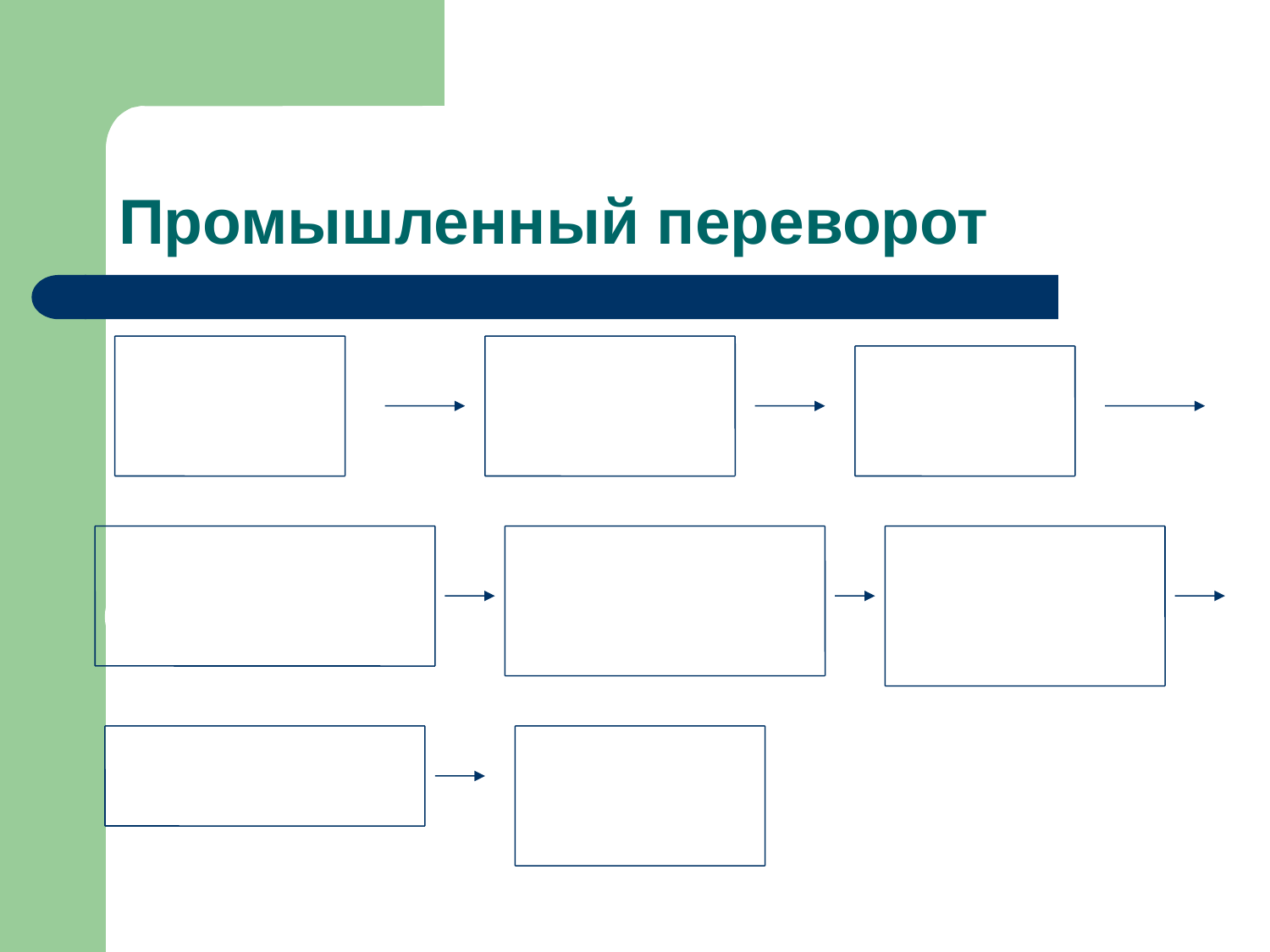

# Промышленный переворот

Рост числа
 безземельных
 крестьян
Рост
городского
населения

Рост
городов

Появление
системы машинного
производства
Рост потребления
фабричной продукции
рост английской
промышленности

Складывание
финансого
копитала
развитие торговли